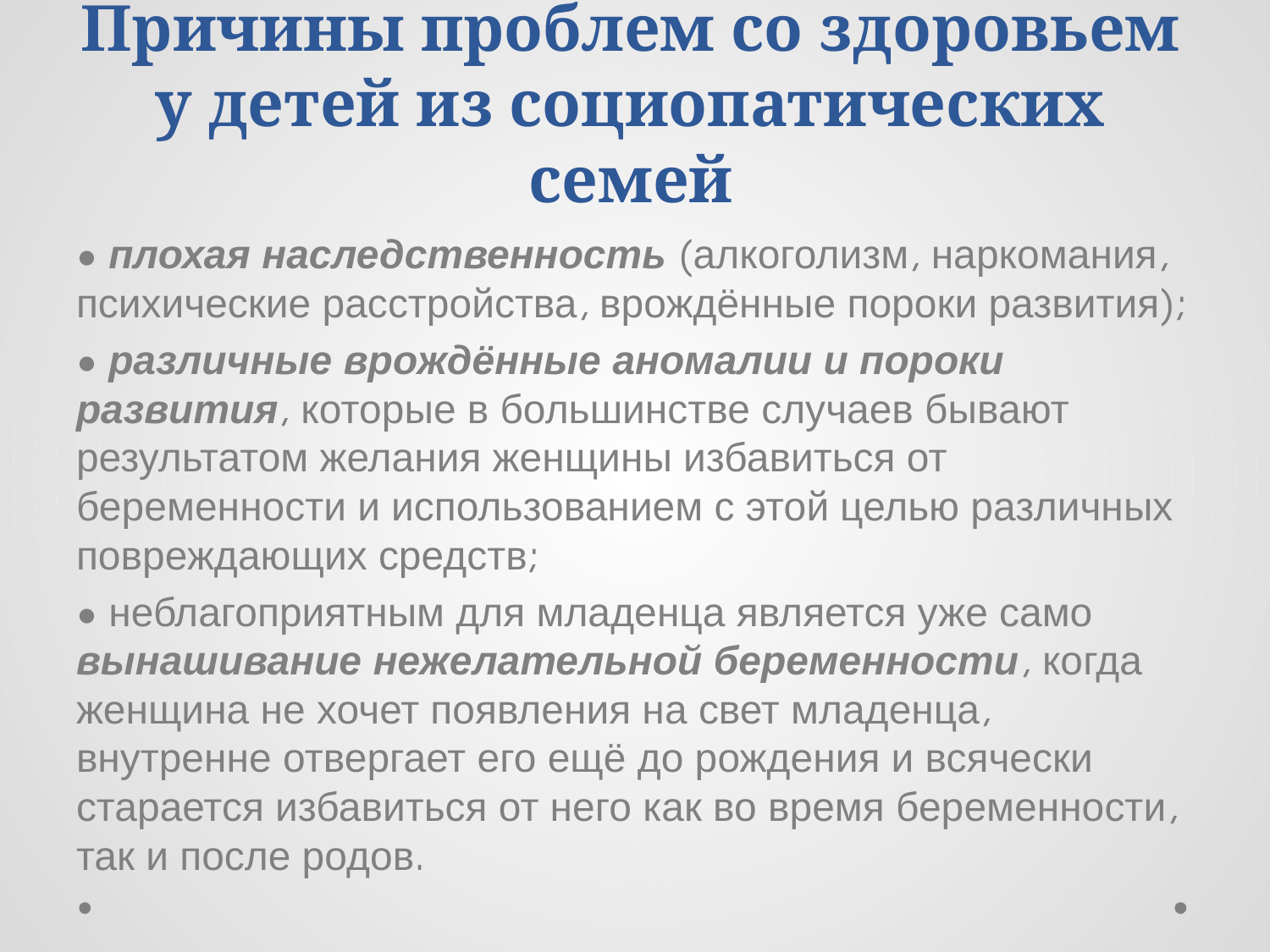

# Причины проблем со здоровьем у детей из социопатических семей
• плохая наследственность (алкоголизм, наркомания, психические расстройства, врождённые пороки развития);
• различные врождённые аномалии и пороки развития, которые в большинстве случаев бывают результатом желания женщины избавиться от беременности и использованием с этой целью различных повреждающих средств;
• неблагоприятным для младенца является уже само вынашивание нежелательной беременности, когда женщина не хочет появления на свет младенца, внутренне отвергает его ещё до рождения и всячески старается избавиться от него как во время беременности, так и после родов.